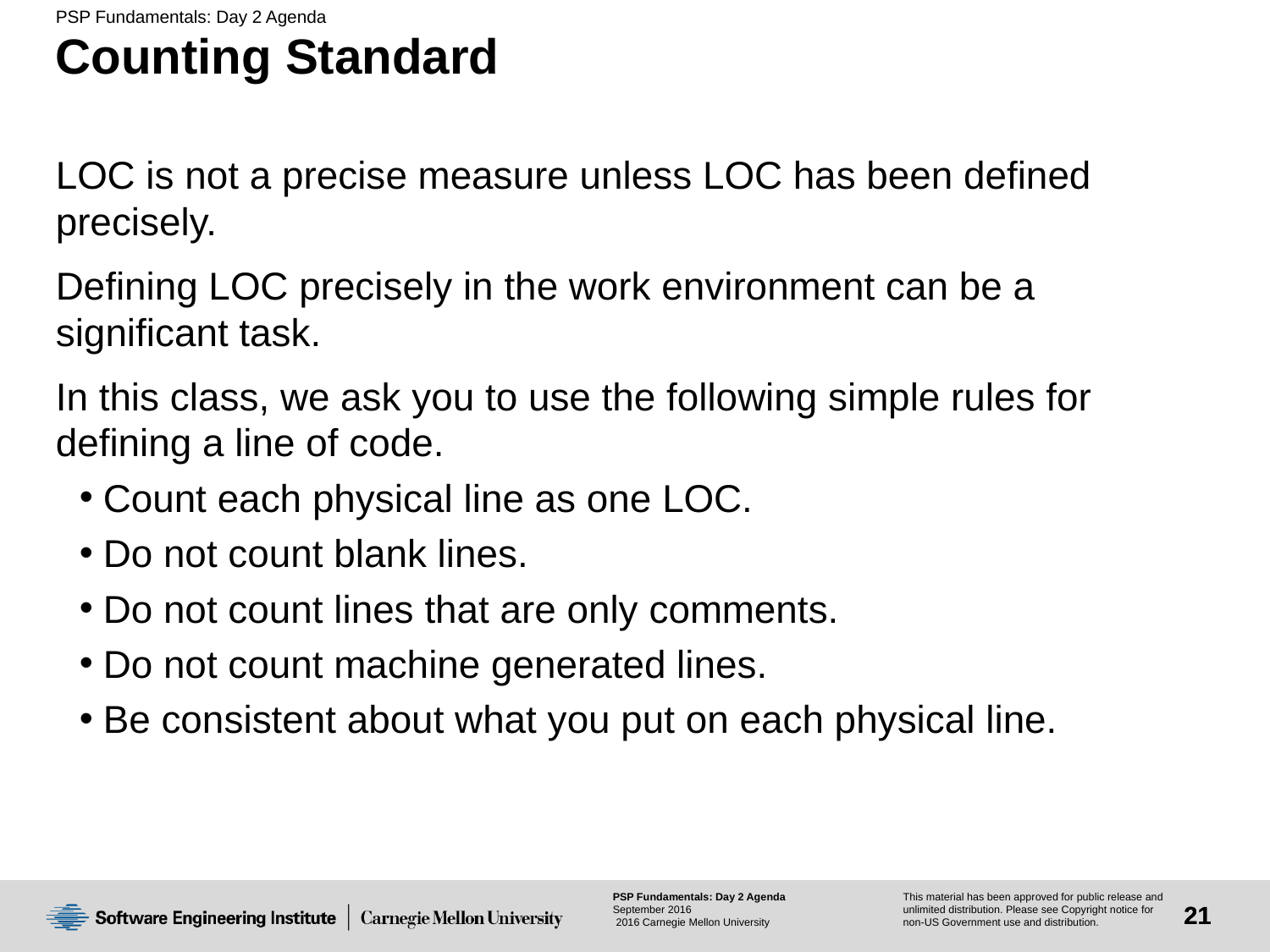

# Counting Standard
LOC is not a precise measure unless LOC has been defined precisely.
Defining LOC precisely in the work environment can be a significant task.
In this class, we ask you to use the following simple rules for defining a line of code.
Count each physical line as one LOC.
Do not count blank lines.
Do not count lines that are only comments.
Do not count machine generated lines.
Be consistent about what you put on each physical line.